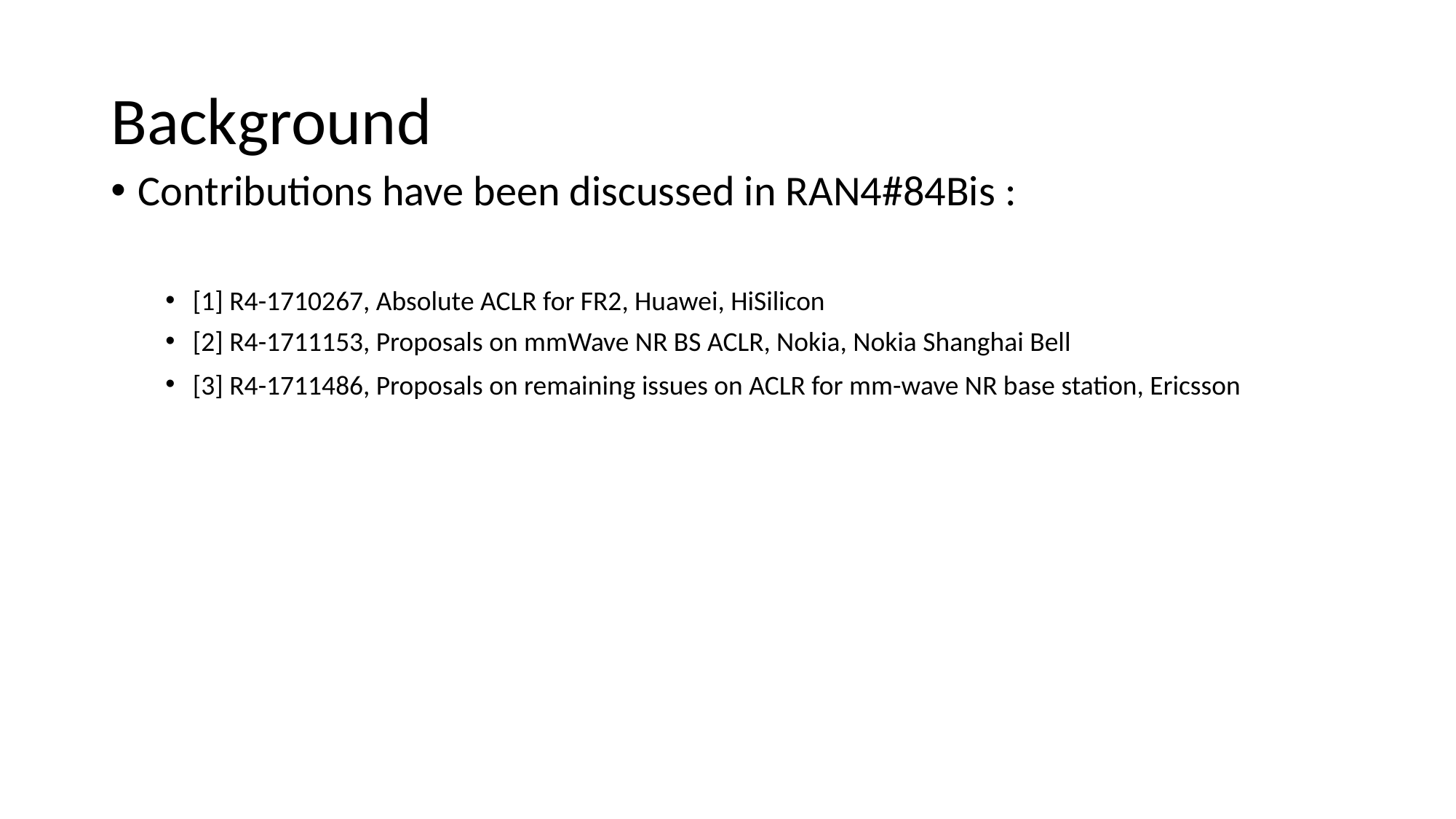

# Background
Contributions have been discussed in RAN4#84Bis :

[1] R4-1710267, Absolute ACLR for FR2, Huawei, HiSilicon
[2] R4-1711153, Proposals on mmWave NR BS ACLR, Nokia, Nokia Shanghai Bell
[3] R4-1711486, Proposals on remaining issues on ACLR for mm-wave NR base station, Ericsson